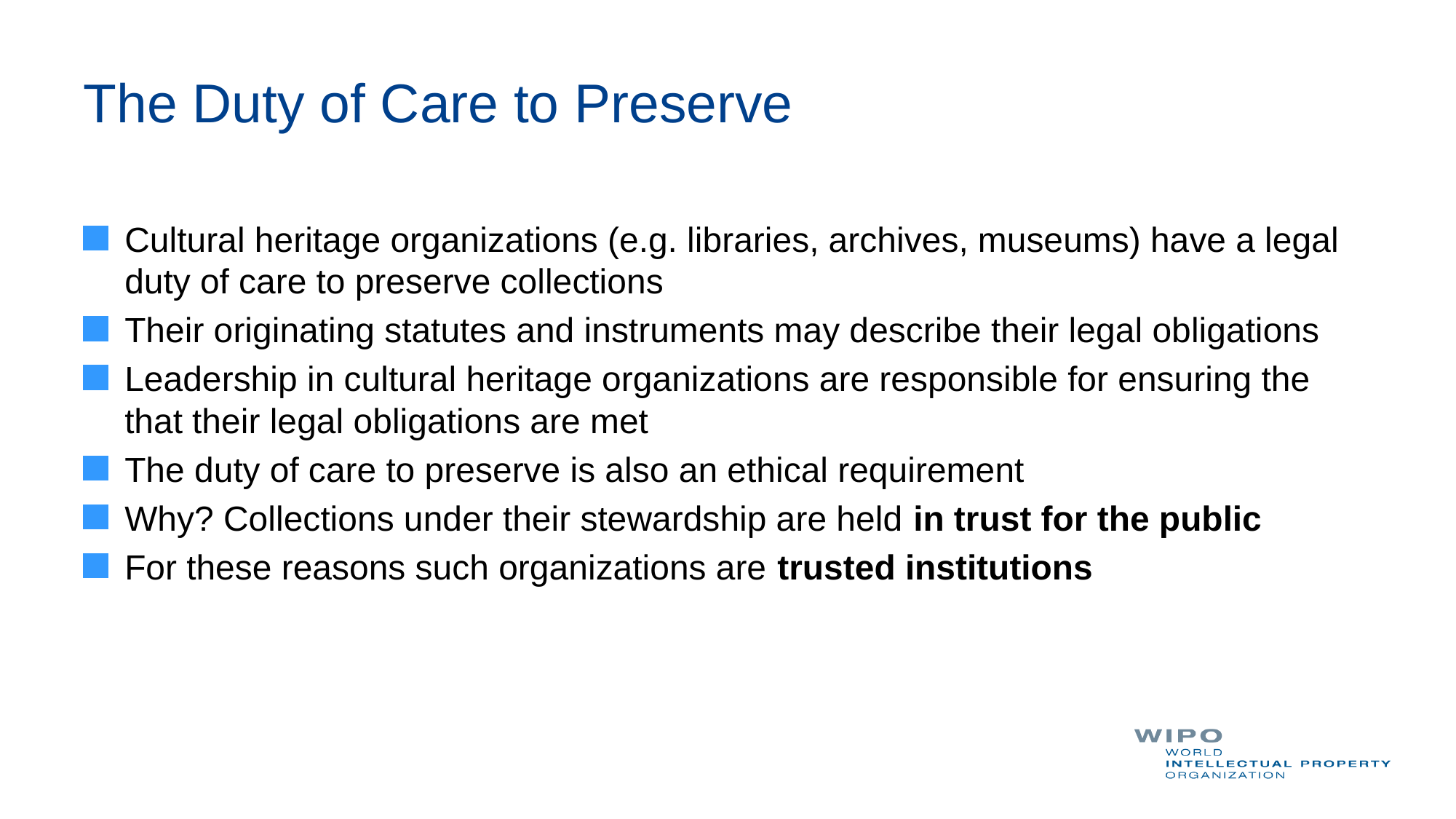

# The Duty of Care to Preserve
Cultural heritage organizations (e.g. libraries, archives, museums) have a legal duty of care to preserve collections
Their originating statutes and instruments may describe their legal obligations
Leadership in cultural heritage organizations are responsible for ensuring the that their legal obligations are met
The duty of care to preserve is also an ethical requirement
Why? Collections under their stewardship are held in trust for the public
For these reasons such organizations are trusted institutions